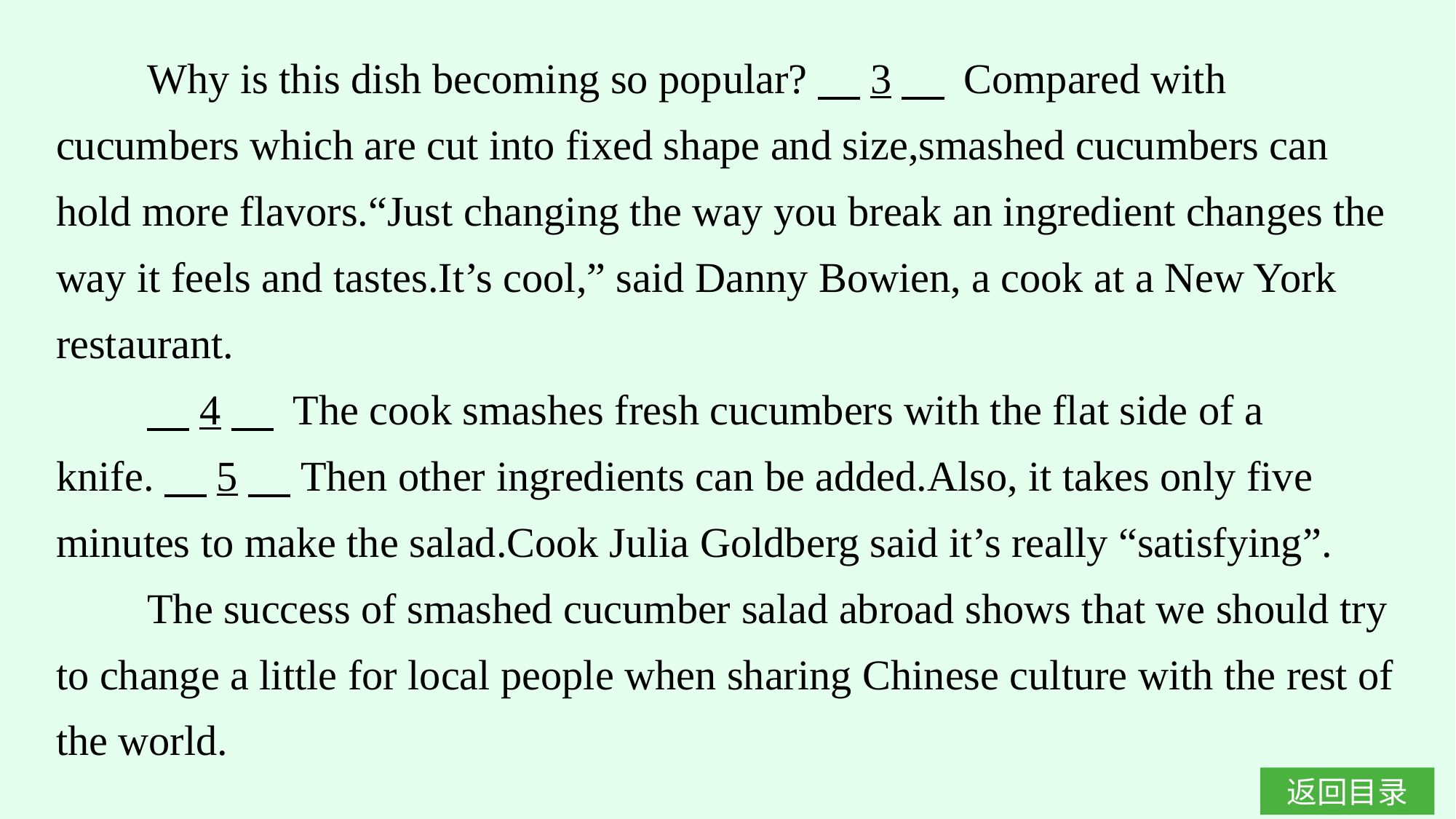

Why is this dish becoming so popular?　3　 Compared with cucumbers which are cut into fixed shape and size,smashed cucumbers can hold more flavors.“Just changing the way you break an ingredient changes the way it feels and tastes.It’s cool,” said Danny Bowien, a cook at a New York restaurant.
　4　 The cook smashes fresh cucumbers with the flat side of a knife.　5　Then other ingredients can be added.Also, it takes only five minutes to make the salad.Cook Julia Goldberg said it’s really “satisfying”.
The success of smashed cucumber salad abroad shows that we should try to change a little for local people when sharing Chinese culture with the rest of the world.